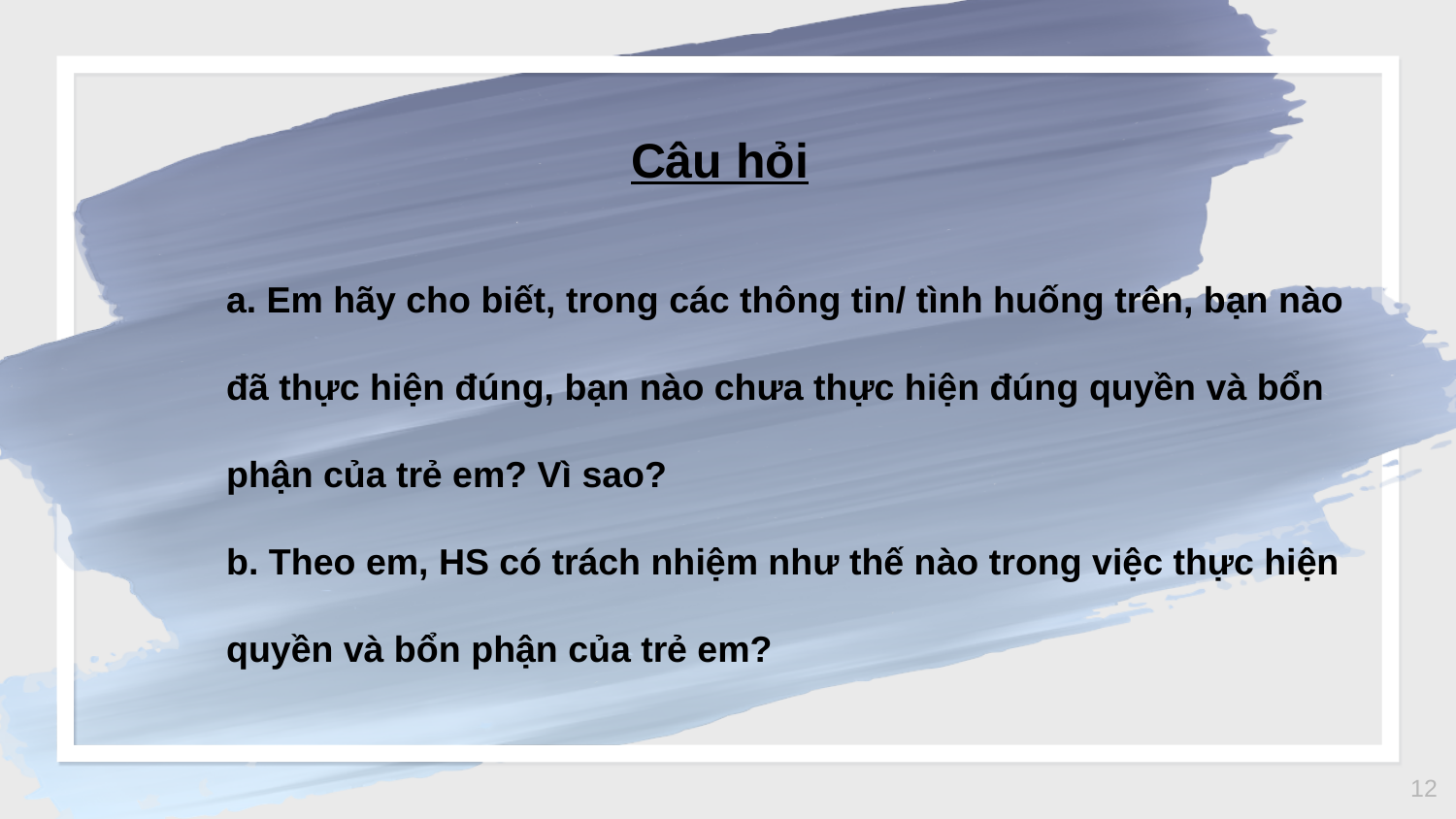

Câu hỏi
a. Em hãy cho biết, trong các thông tin/ tình huống trên, bạn nào đã thực hiện đúng, bạn nào chưa thực hiện đúng quyền và bổn phận của trẻ em? Vì sao?
b. Theo em, HS có trách nhiệm như thế nào trong việc thực hiện quyền và bổn phận của trẻ em?
12